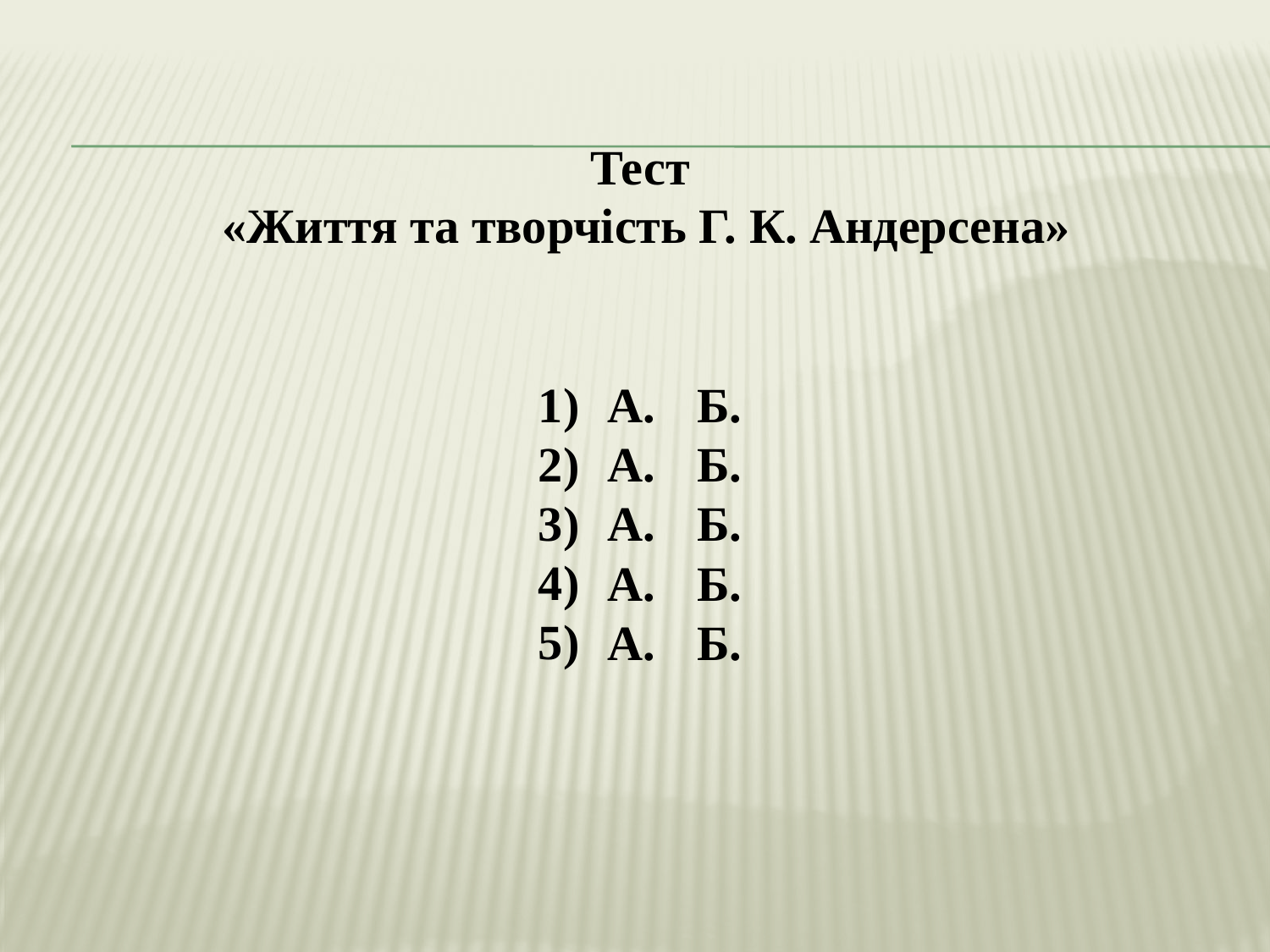

Тест
 «Життя та творчість Г. К. Андерсена»

1)
2)
3)
4)
5)
А.
Б.
А.
Б.
А.
Б.
А.
Б.
А.
Б.